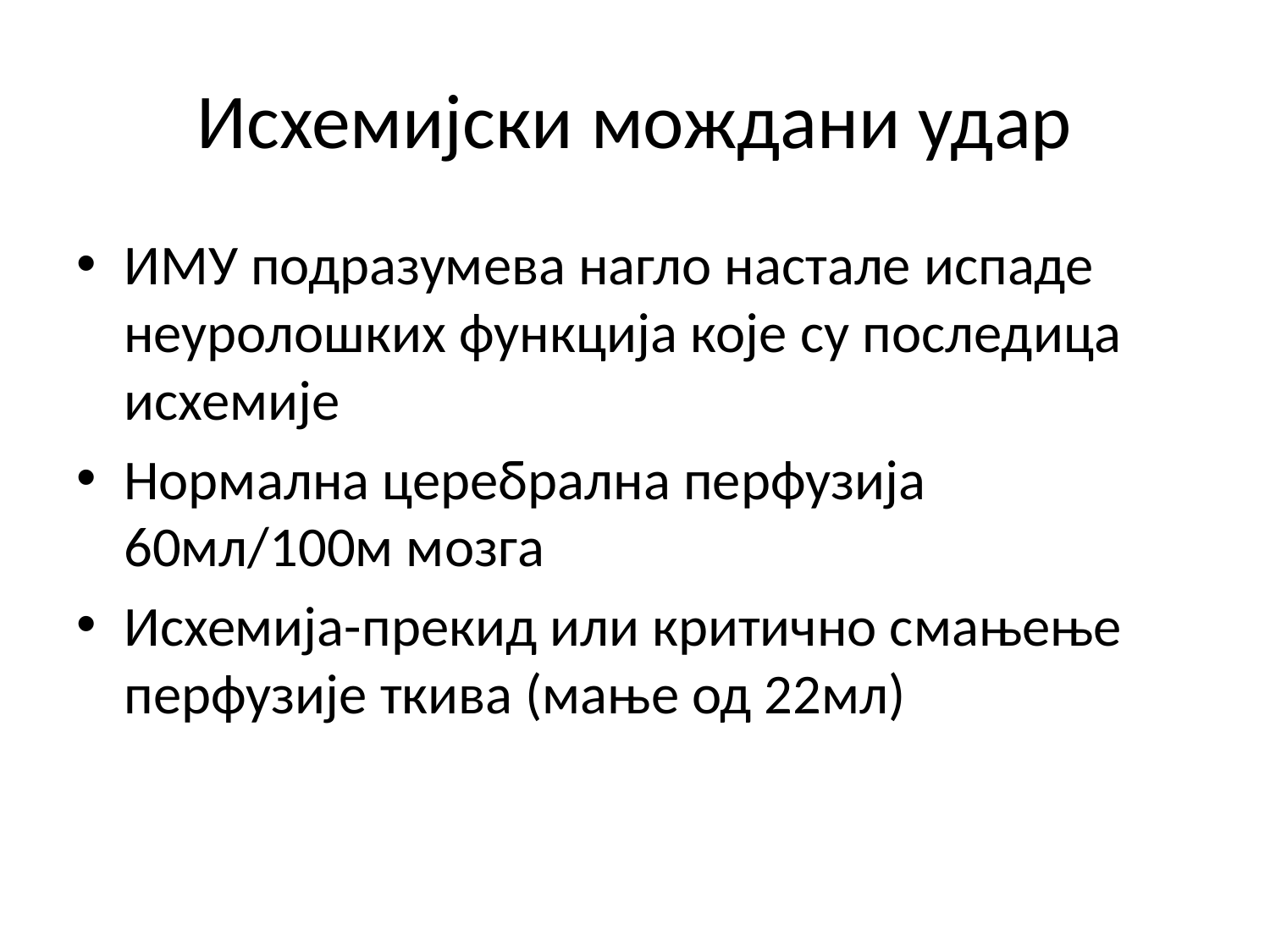

# Исхемијски мождани удар
ИМУ подразумева нагло настале испаде неуролошких функција које су последица исхемије
Нормална церебрална перфузија 60мл/100м мозга
Исхемија-прекид или критично смањење  перфузије ткива (мање од 22мл)